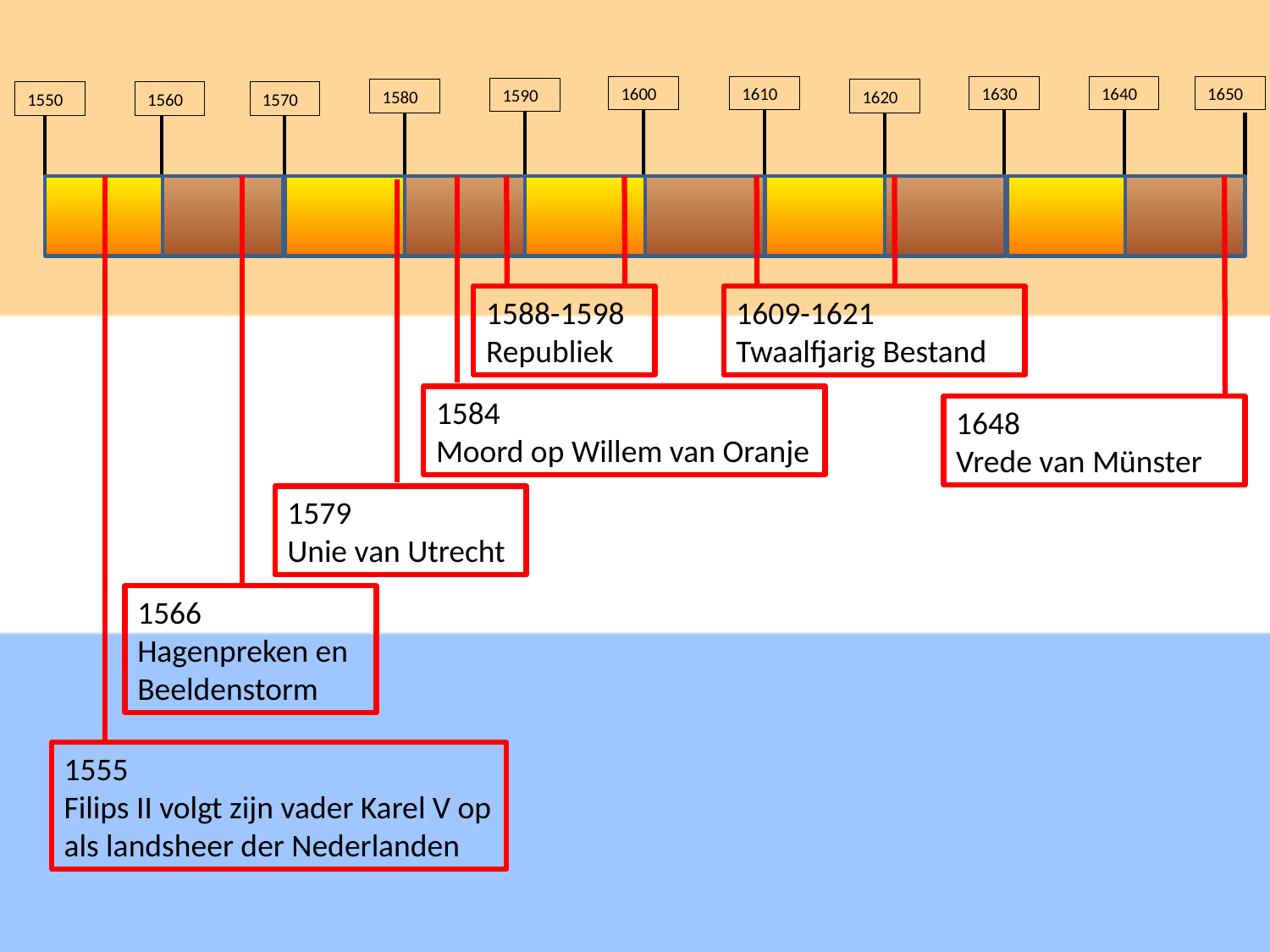

1600
1610
1630
1640
1650
1590
1580
1620
1550
1560
1570

1588-1598
Republiek
1609-1621
Twaalfjarig Bestand
1584
Moord op Willem van Oranje
1648
Vrede van Münster
1579
Unie van Utrecht
1566
Hagenpreken en Beeldenstorm
1555
Filips II volgt zijn vader Karel V op als landsheer der Nederlanden